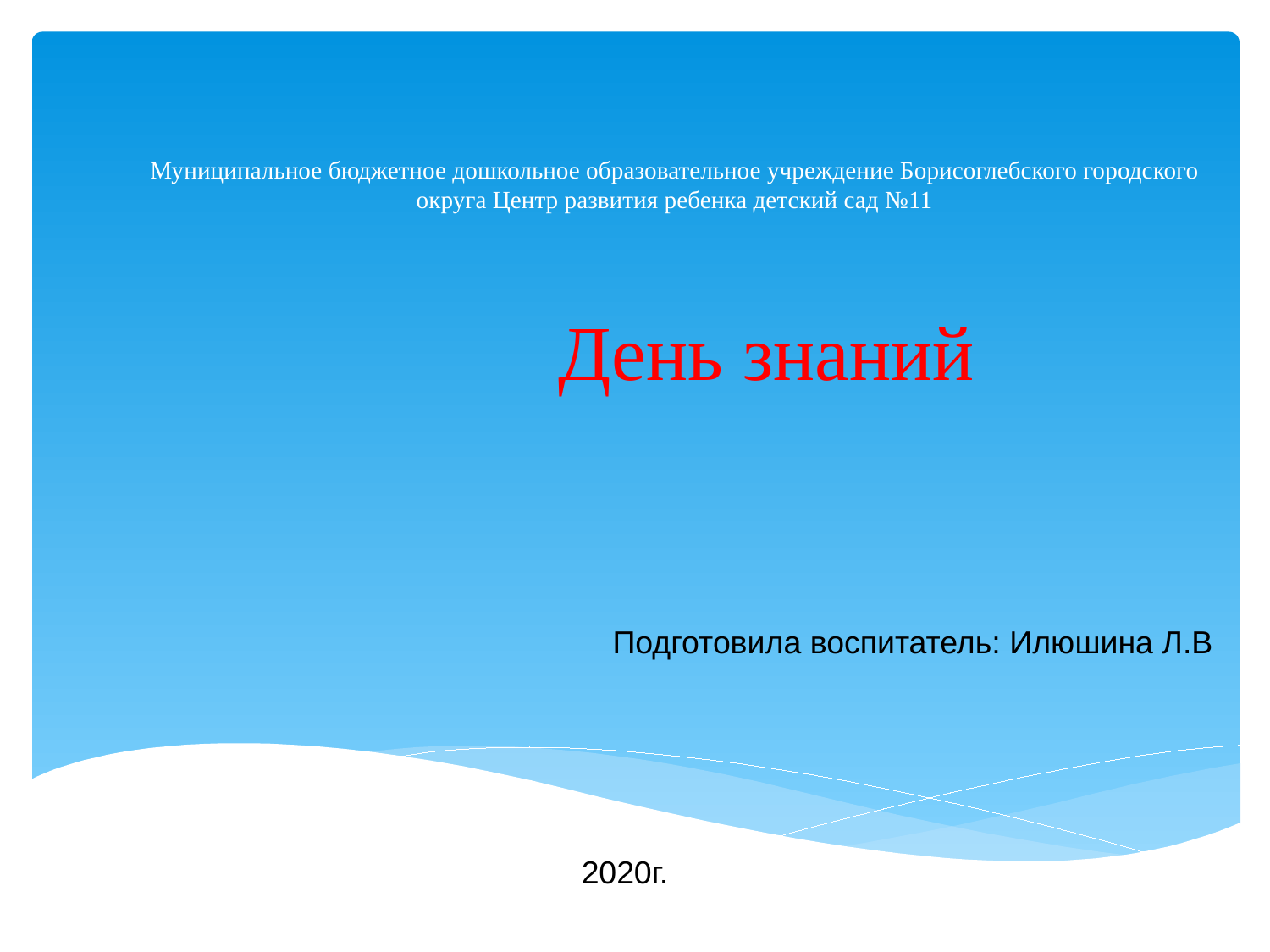

# Муниципальное бюджетное дошкольное образовательное учреждение Борисоглебского городского округа Центр развития ребенка детский сад №11
            День знаний
Подготовила воспитатель: Илюшина Л.В
2020г.